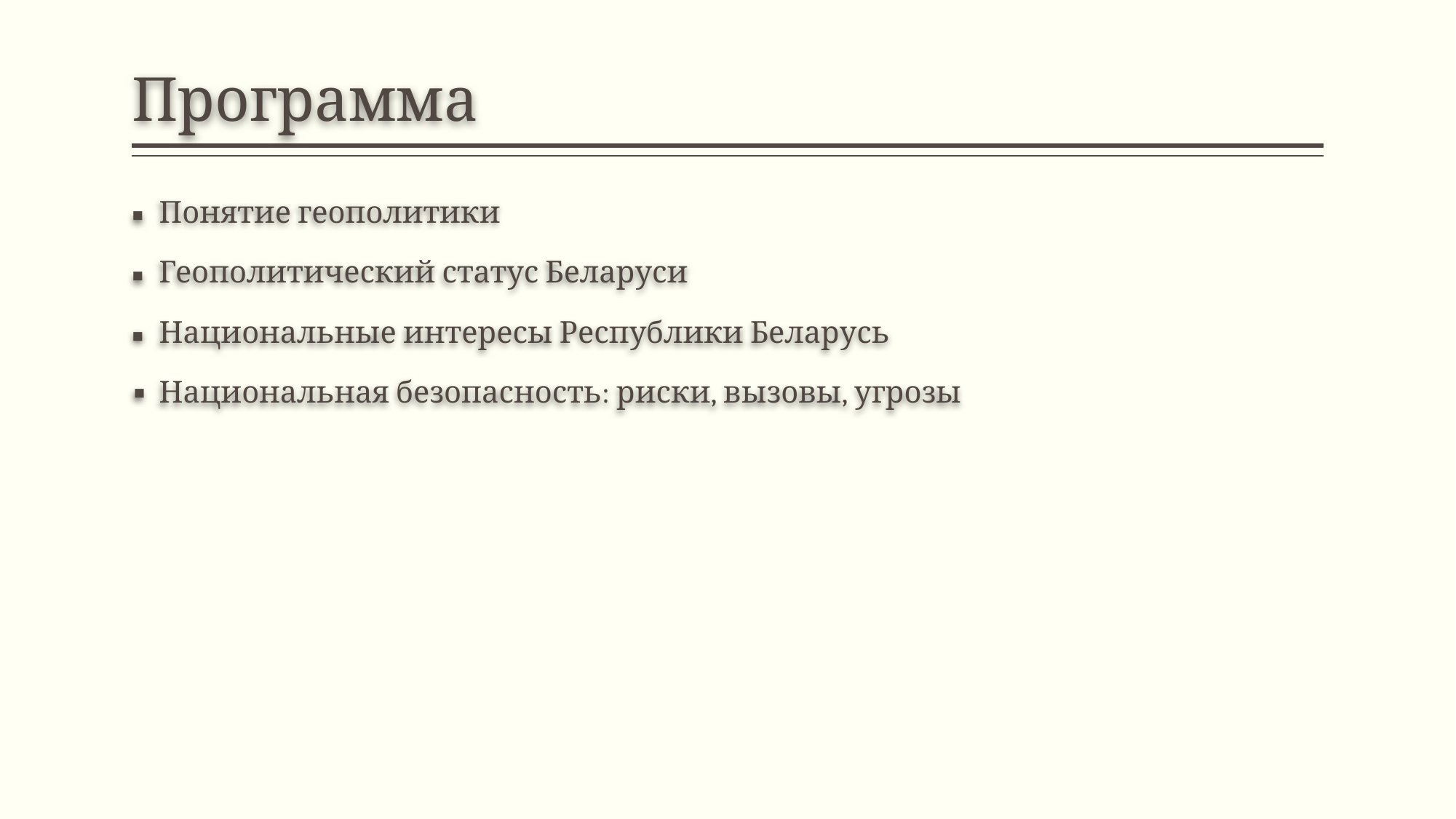

# Программа
Понятие геополитики
Геополитический статус Беларуси
Национальные интересы Республики Беларусь
Национальная безопасность: риски, вызовы, угрозы